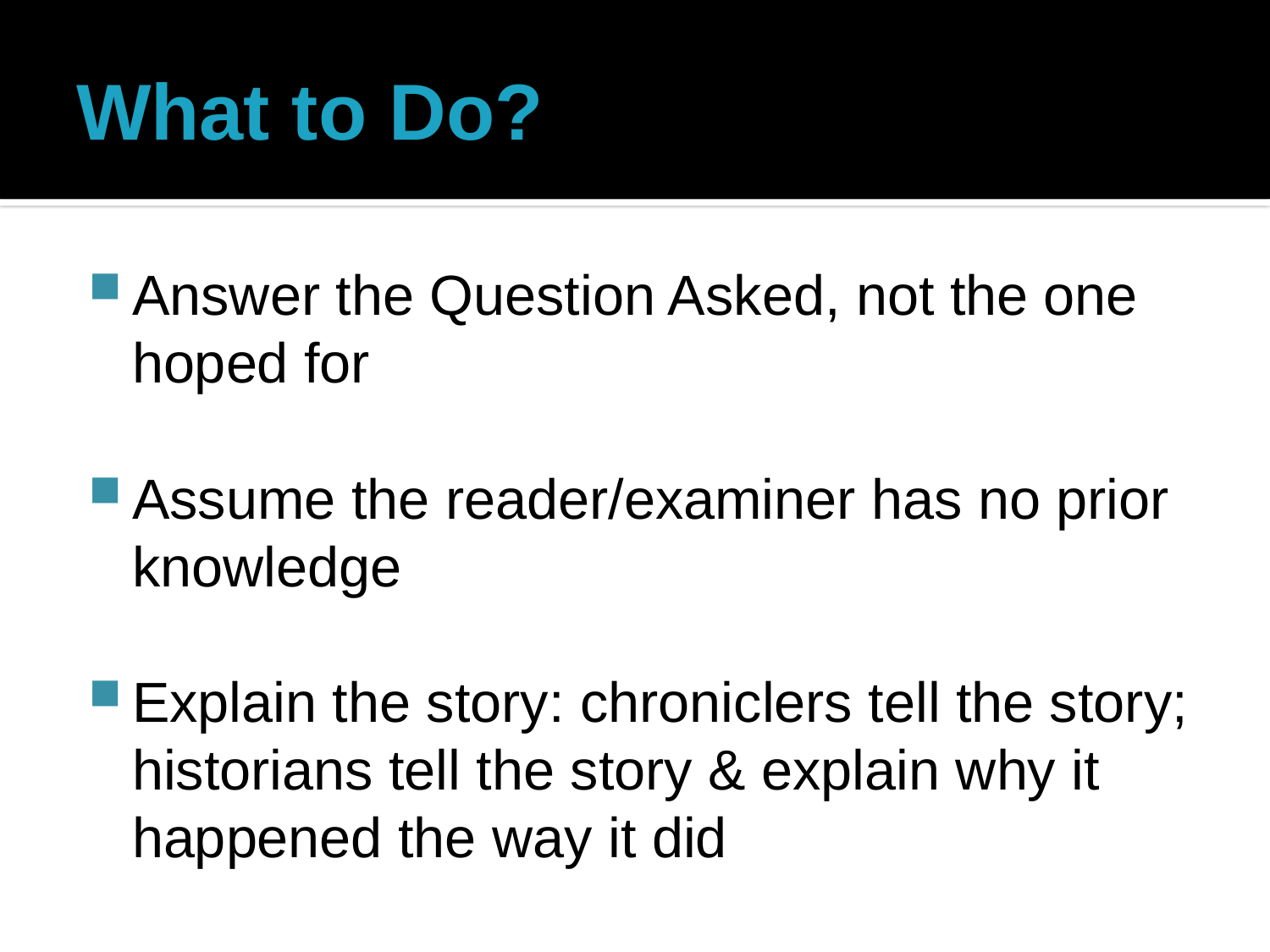

# What to Do?
Answer the Question Asked, not the one hoped for

Assume the reader/examiner has no prior knowledge

Explain the story: chroniclers tell the story; historians tell the story & explain why it happened the way it did